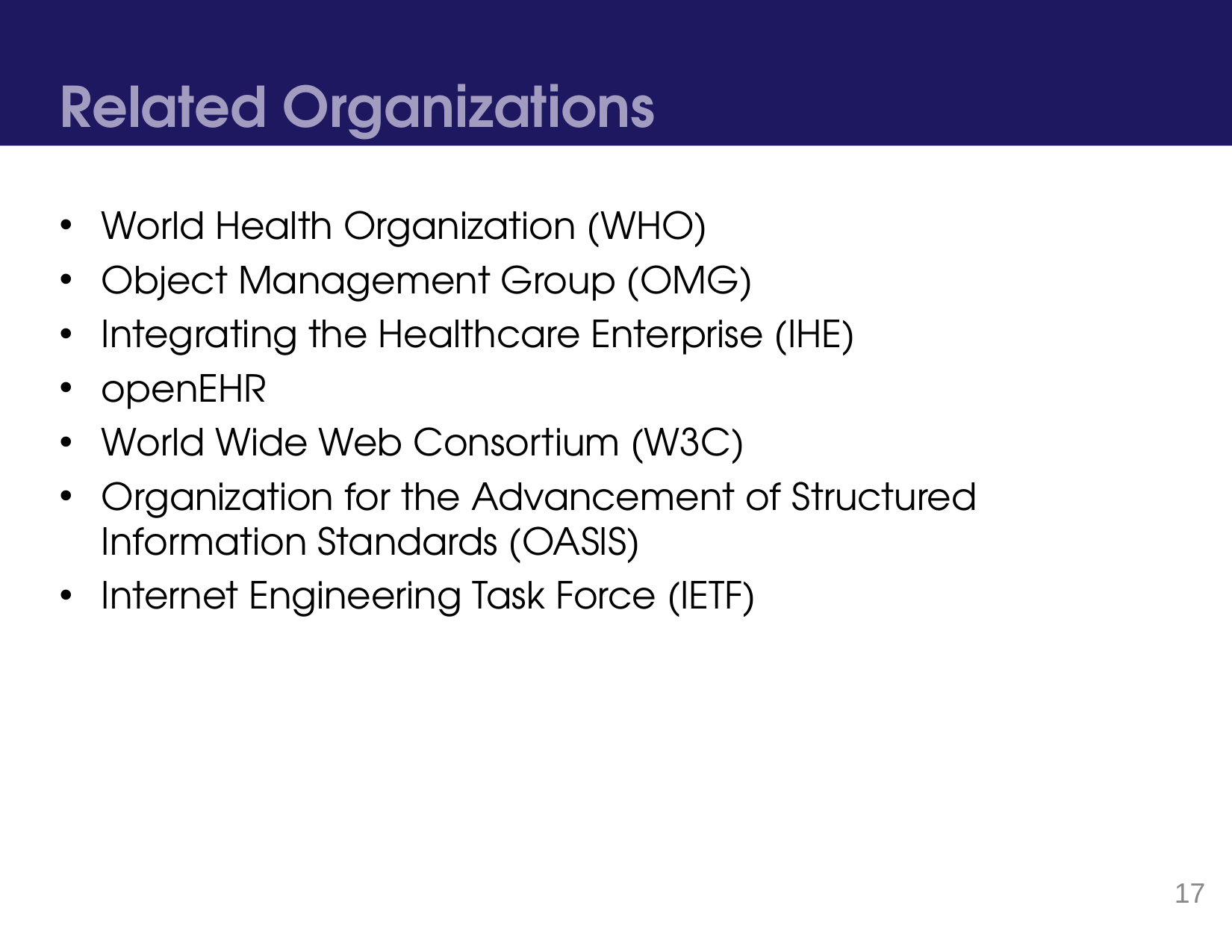

# Related Organizations
World Health Organization (WHO)
Object Management Group (OMG)
Integrating the Healthcare Enterprise (IHE)
openEHR
World Wide Web Consortium (W3C)
Organization for the Advancement of Structured Information Standards (OASIS)
Internet Engineering Task Force (IETF)

17